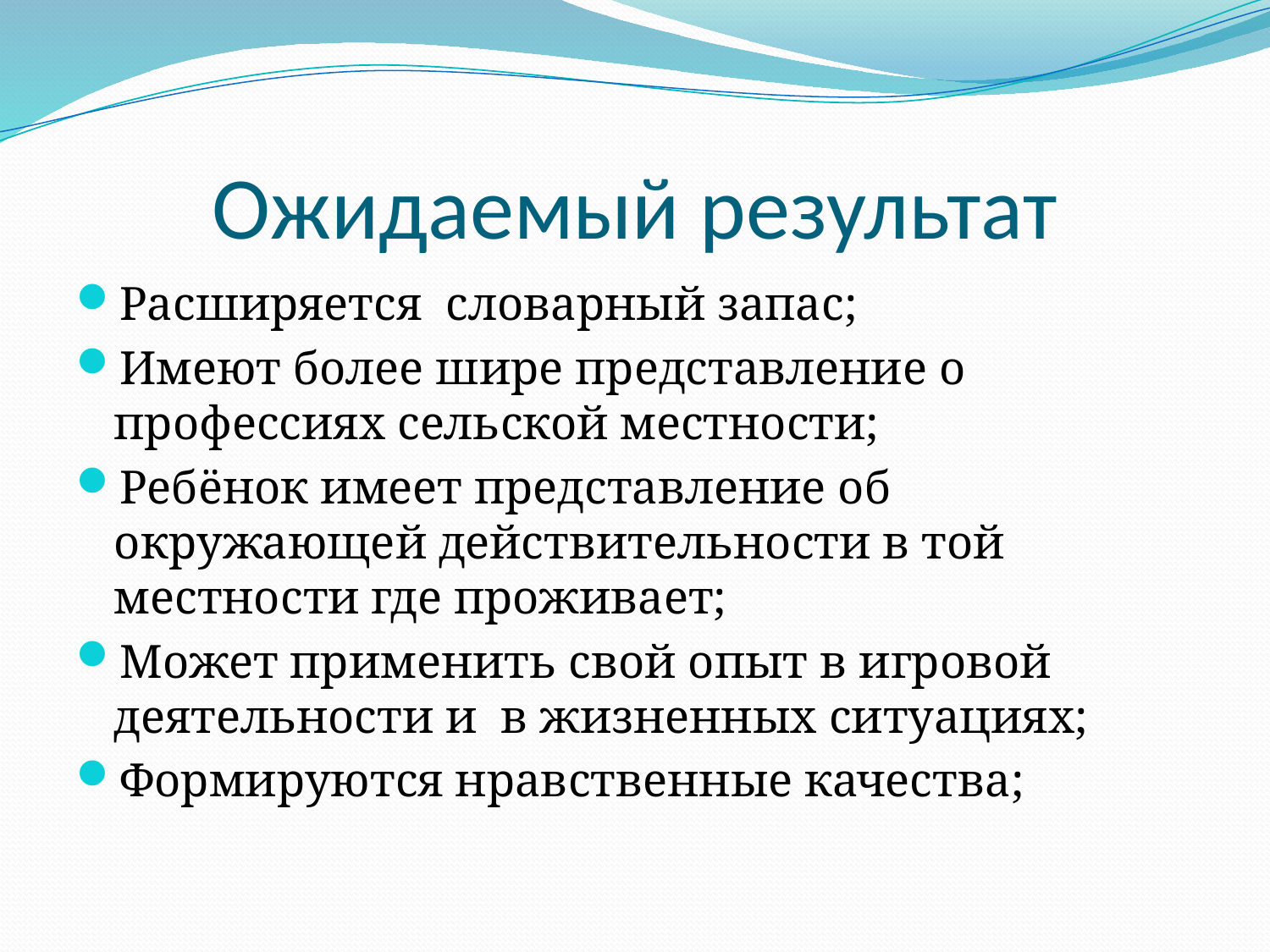

# Ожидаемый результат
Расширяется  словарный запас;
Имеют более шире представление о профессиях сельской местности;
Ребёнок имеет представление об окружающей действительности в той местности где проживает;
Может применить свой опыт в игровой деятельности и  в жизненных ситуациях;
Формируются нравственные качества;